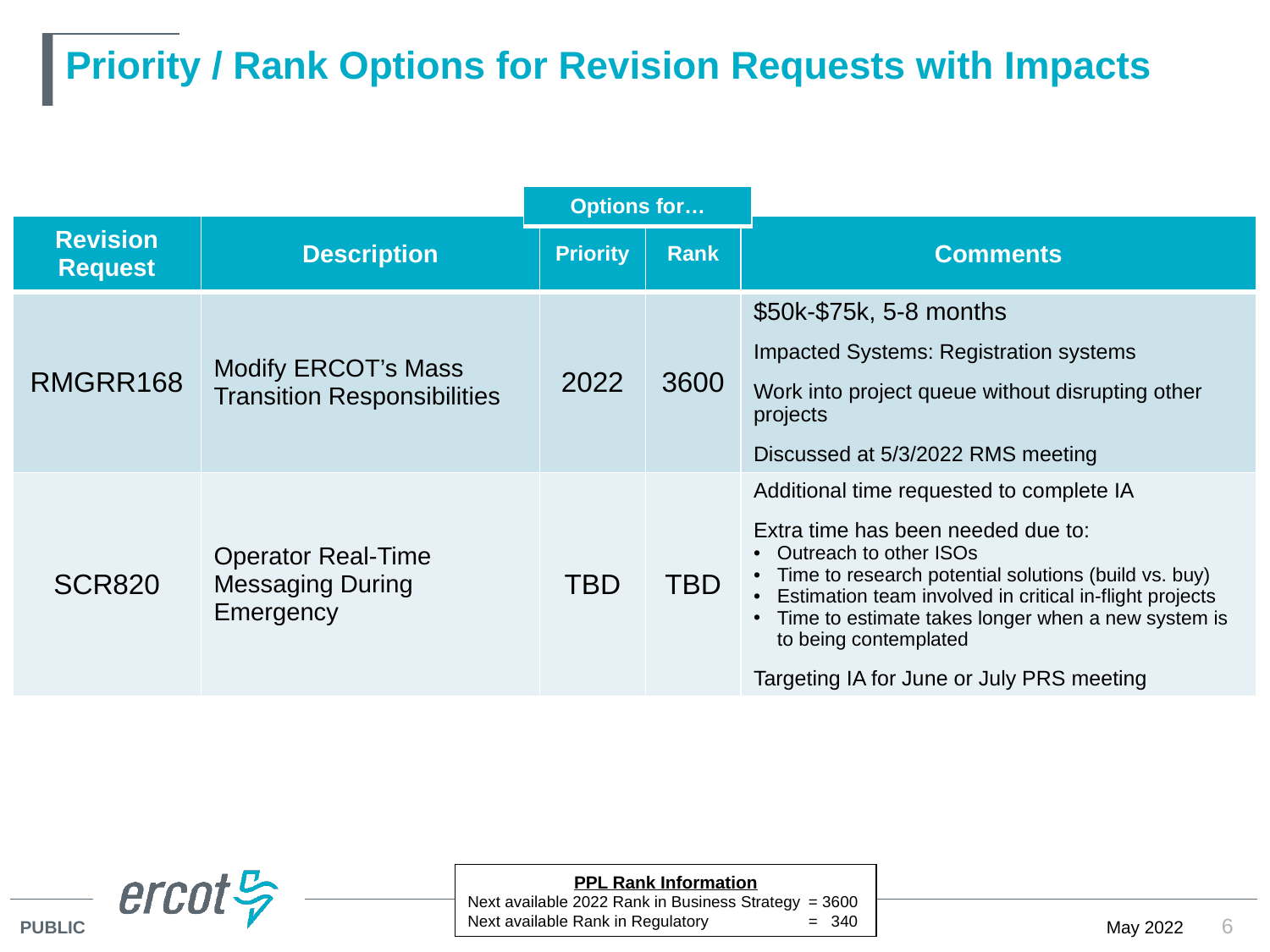

# Priority / Rank Options for Revision Requests with Impacts
| Options for… |
| --- |
| Revision Request | Description | Priority | Rank | Comments |
| --- | --- | --- | --- | --- |
| RMGRR168 | Modify ERCOT’s Mass Transition Responsibilities | 2022 | 3600 | $50k-$75k, 5-8 months Impacted Systems: Registration systems Work into project queue without disrupting other projects Discussed at 5/3/2022 RMS meeting |
| SCR820 | Operator Real-Time Messaging During Emergency | TBD | TBD | Additional time requested to complete IA Extra time has been needed due to: Outreach to other ISOs Time to research potential solutions (build vs. buy) Estimation team involved in critical in-flight projects Time to estimate takes longer when a new system is to being contemplated Targeting IA for June or July PRS meeting |
PPL Rank Information
Next available 2022 Rank in Business Strategy 	= 3600
Next available Rank in Regulatory	=   340
6